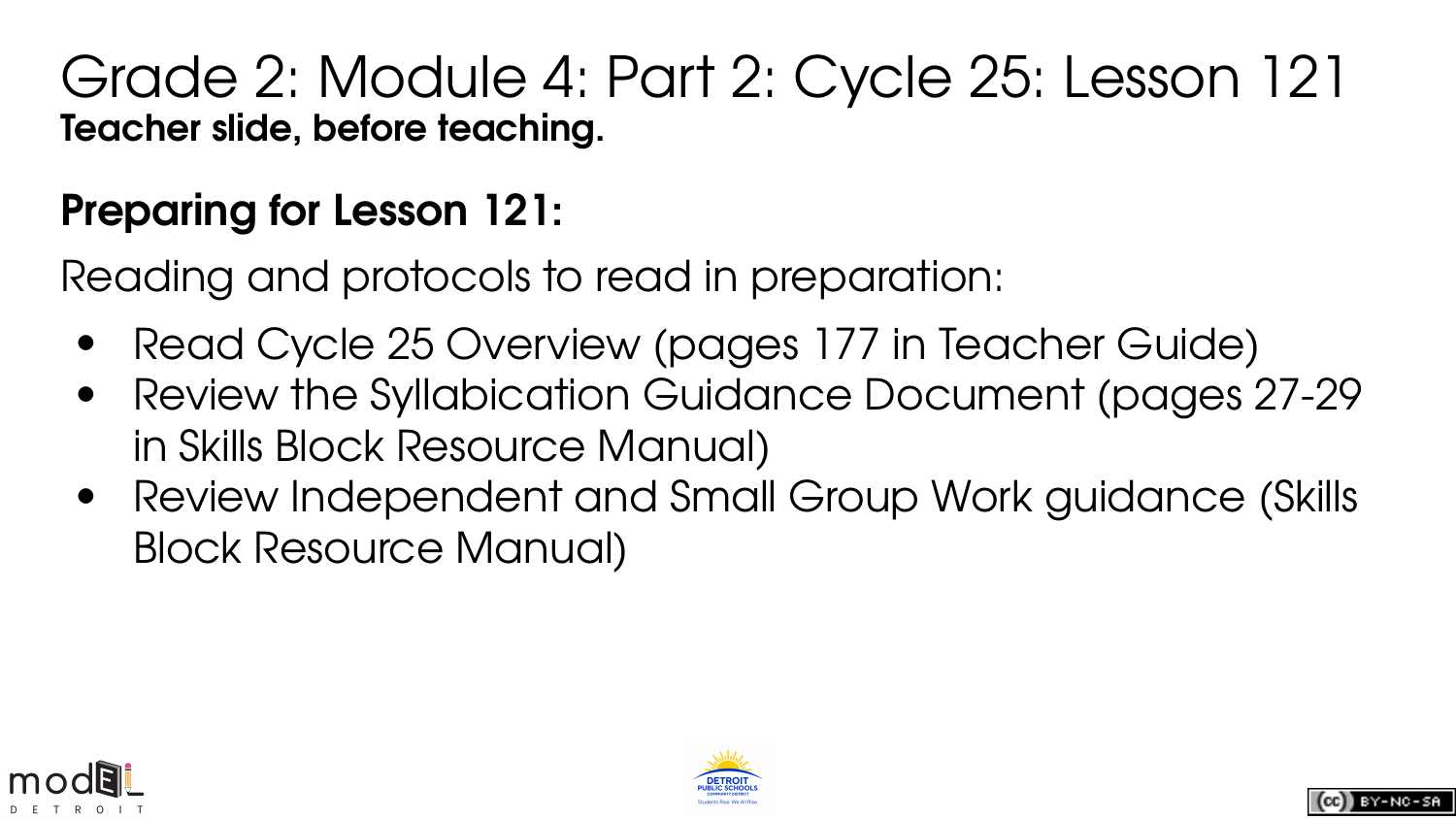

# Grade 2: Module 4: Part 2: Cycle 25: Lesson 121
Teacher slide, before teaching.
Preparing for Lesson 121:
Reading and protocols to read in preparation:
Read Cycle 25 Overview (pages 177 in Teacher Guide)
Review the Syllabication Guidance Document (pages 27-29 in Skills Block Resource Manual)
Review Independent and Small Group Work guidance (Skills Block Resource Manual)